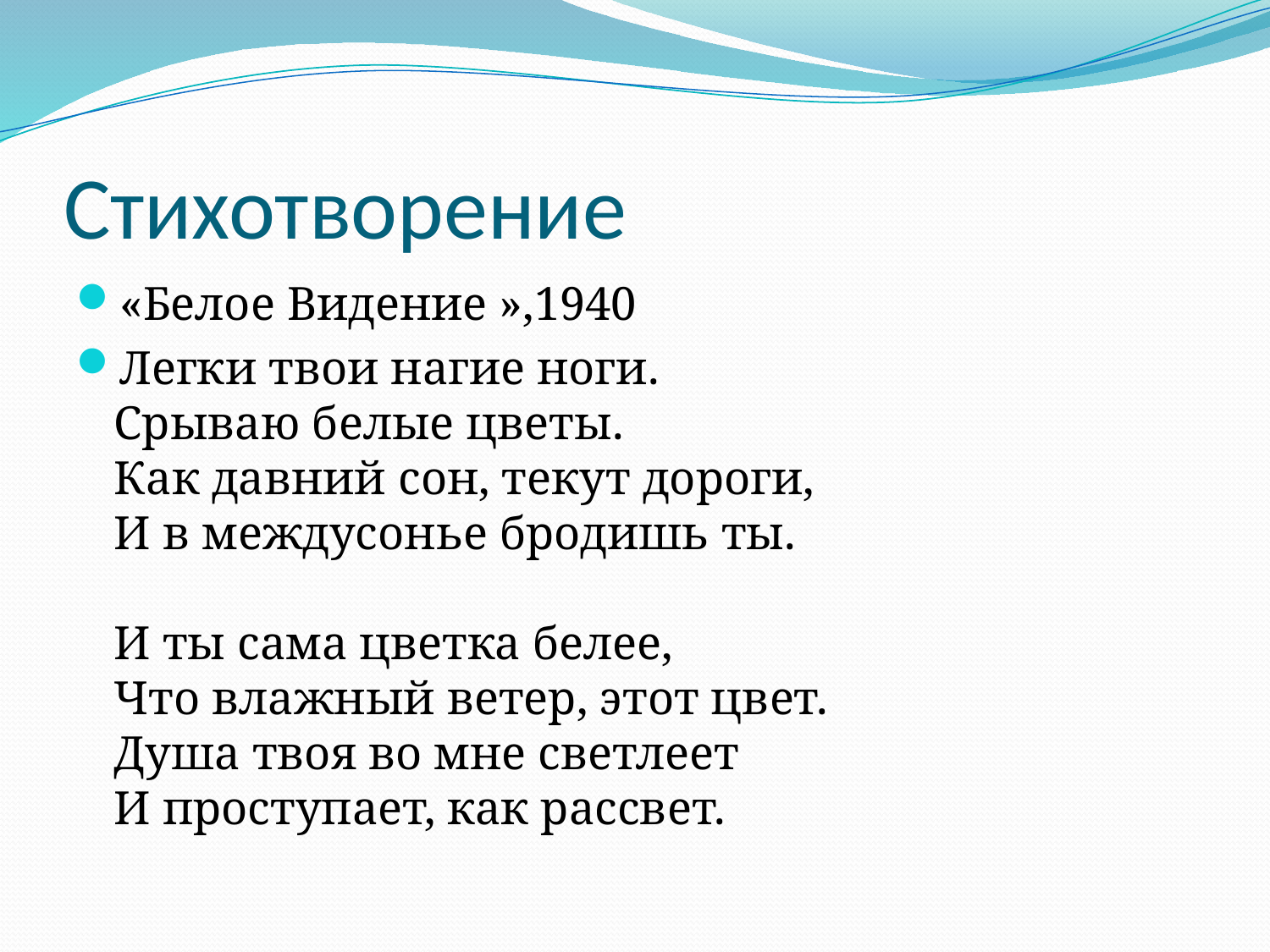

# Стихотворение
«Белое Видение »,1940
Легки твои нагие ноги.
Срываю белые цветы.
Как давний сон, текут дороги,
И в междусонье бродишь ты.
И ты сама цветка белее,
Что влажный ветер, этот цвет.
Душа твоя во мне светлеет
И проступает, как рассвет.